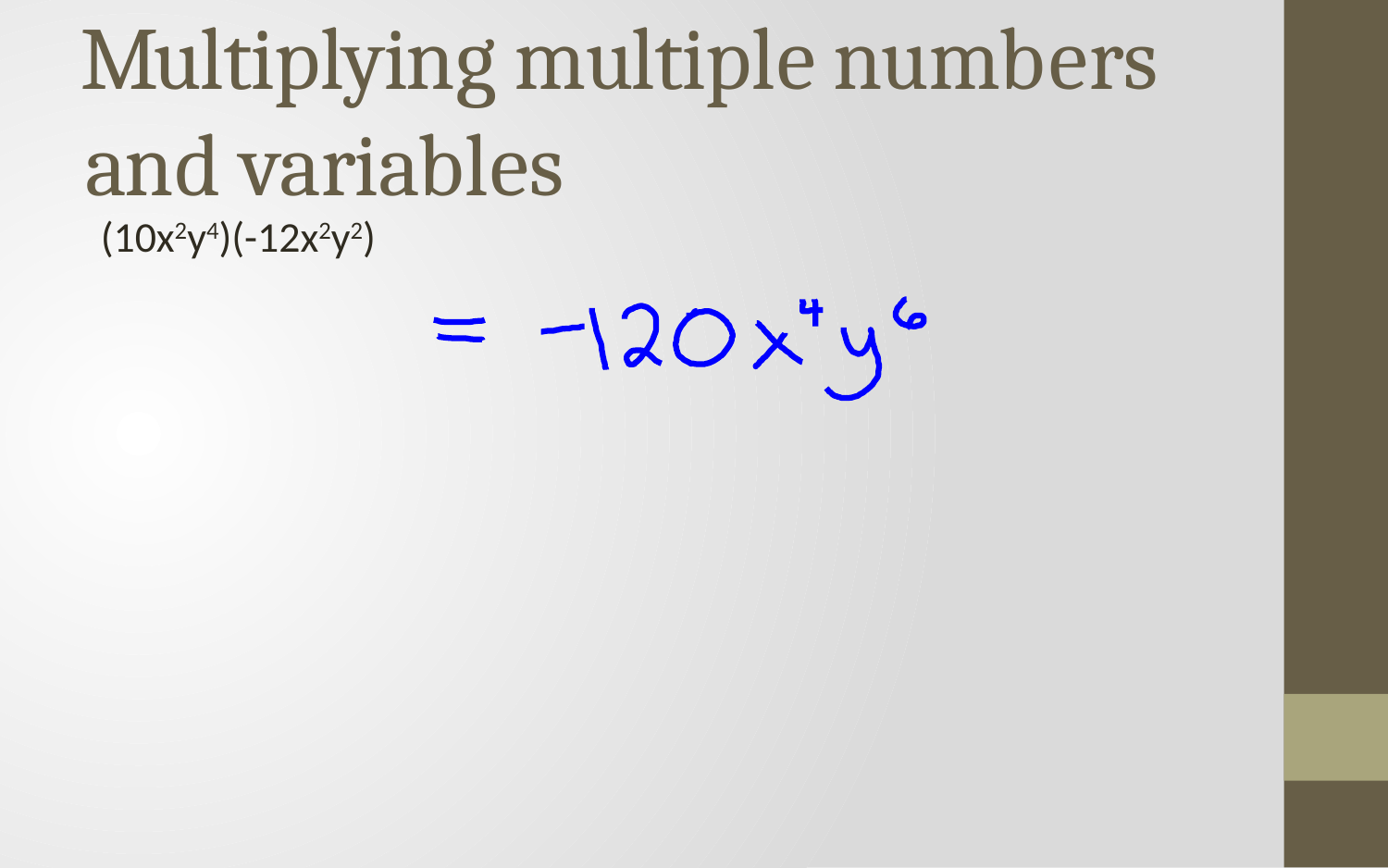

# Multiplying multiple numbers and variables
(10x2y4)(-12x2y2)